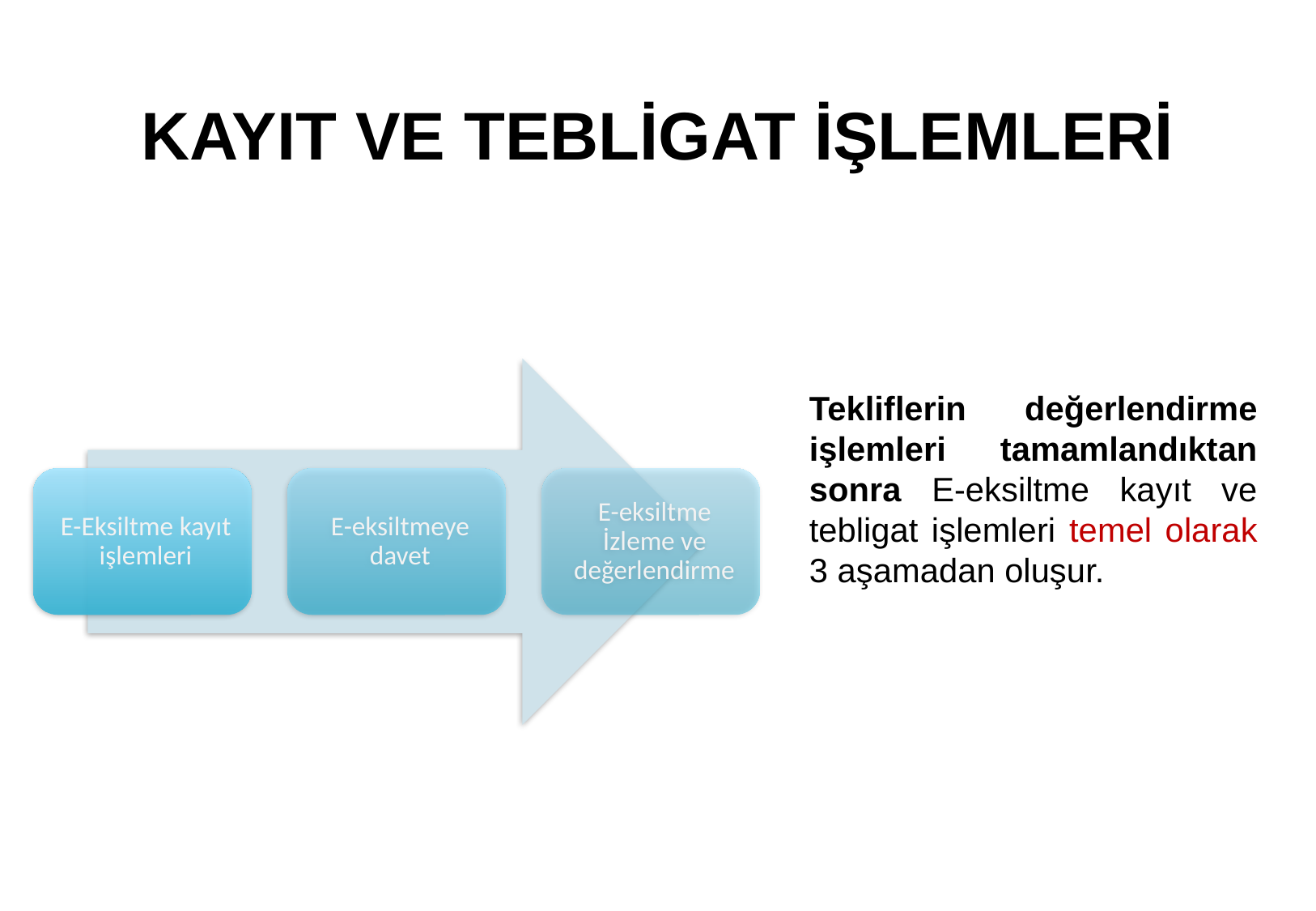

KAYIT VE TEBLİGAT İŞLEMLERİ
E-Eksiltme kayıt işlemleri
E-eksiltmeye davet
E-eksiltme İzleme ve değerlendirme
Tekliflerin değerlendirme işlemleri tamamlandıktan sonra E-eksiltme kayıt ve tebligat işlemleri temel olarak 3 aşamadan oluşur.